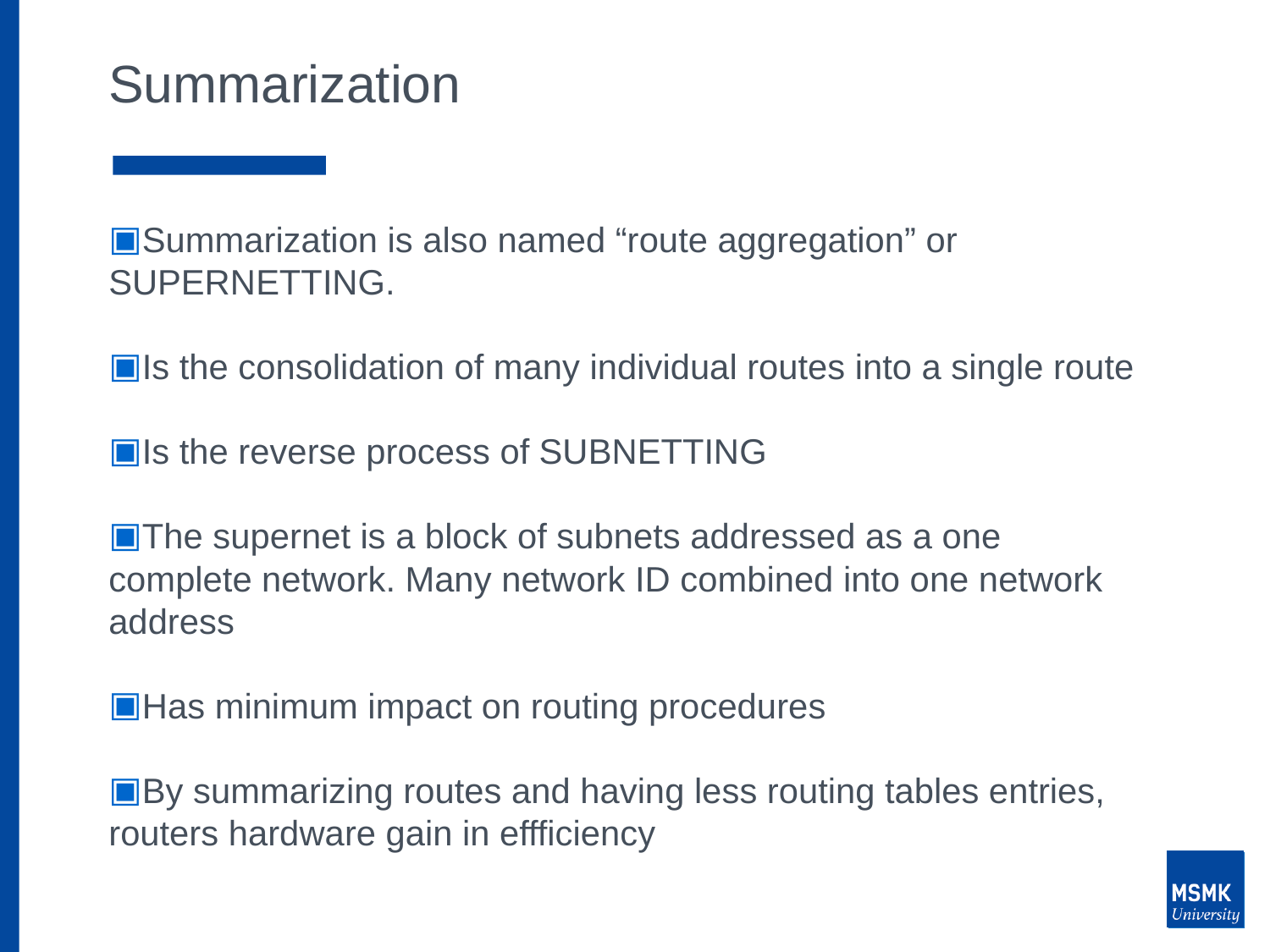

# Summarization
Summarization is also named “route aggregation” or SUPERNETTING.

Is the consolidation of many individual routes into a single route

Is the reverse process of SUBNETTING

The supernet is a block of subnets addressed as a one complete network. Many network ID combined into one network address

Has minimum impact on routing procedures

By summarizing routes and having less routing tables entries, routers hardware gain in effficiency